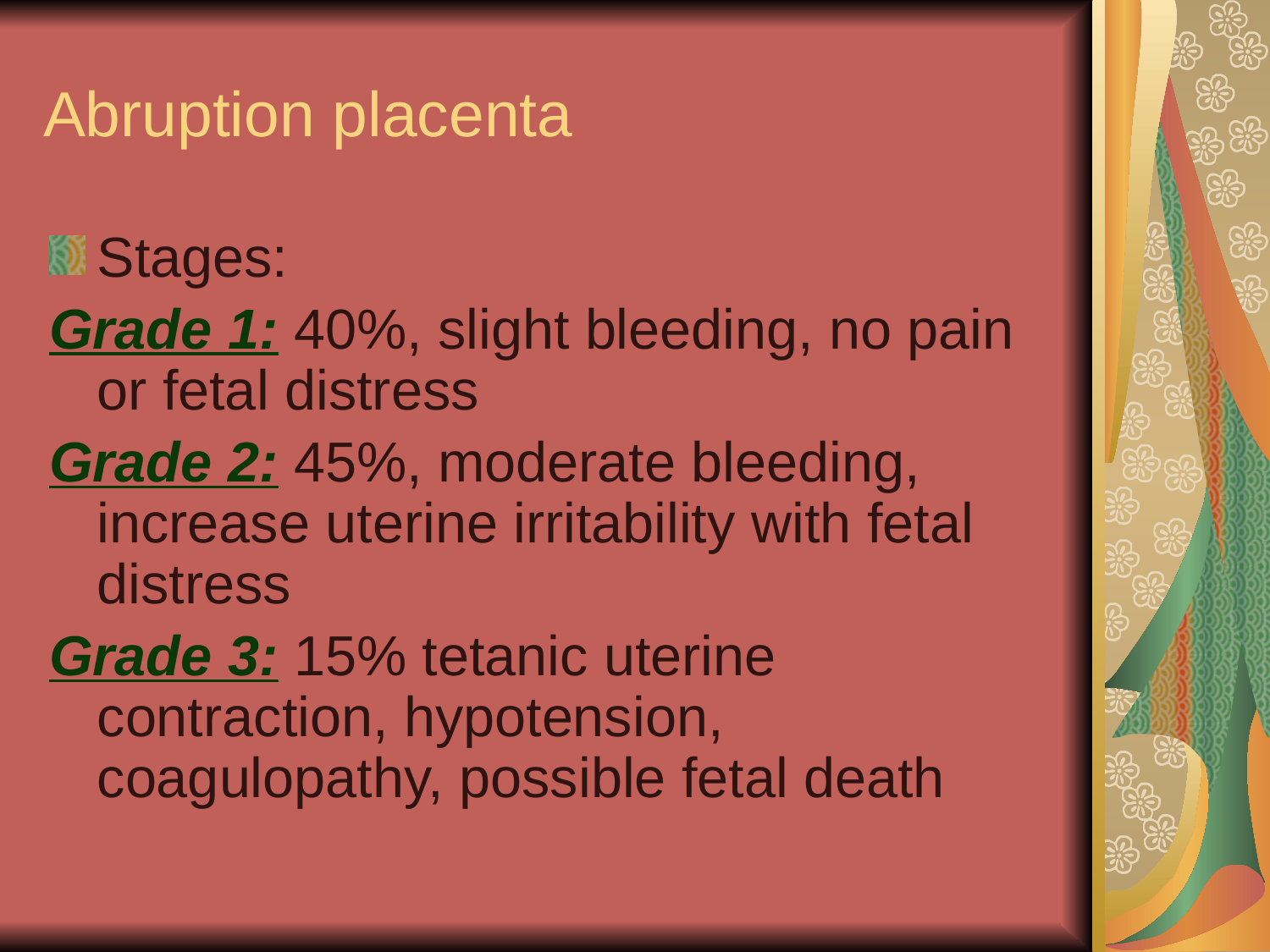

# Abruption placenta
Stages:
Grade 1: 40%, slight bleeding, no pain or fetal distress
Grade 2: 45%, moderate bleeding, increase uterine irritability with fetal distress
Grade 3: 15% tetanic uterine contraction, hypotension, coagulopathy, possible fetal death